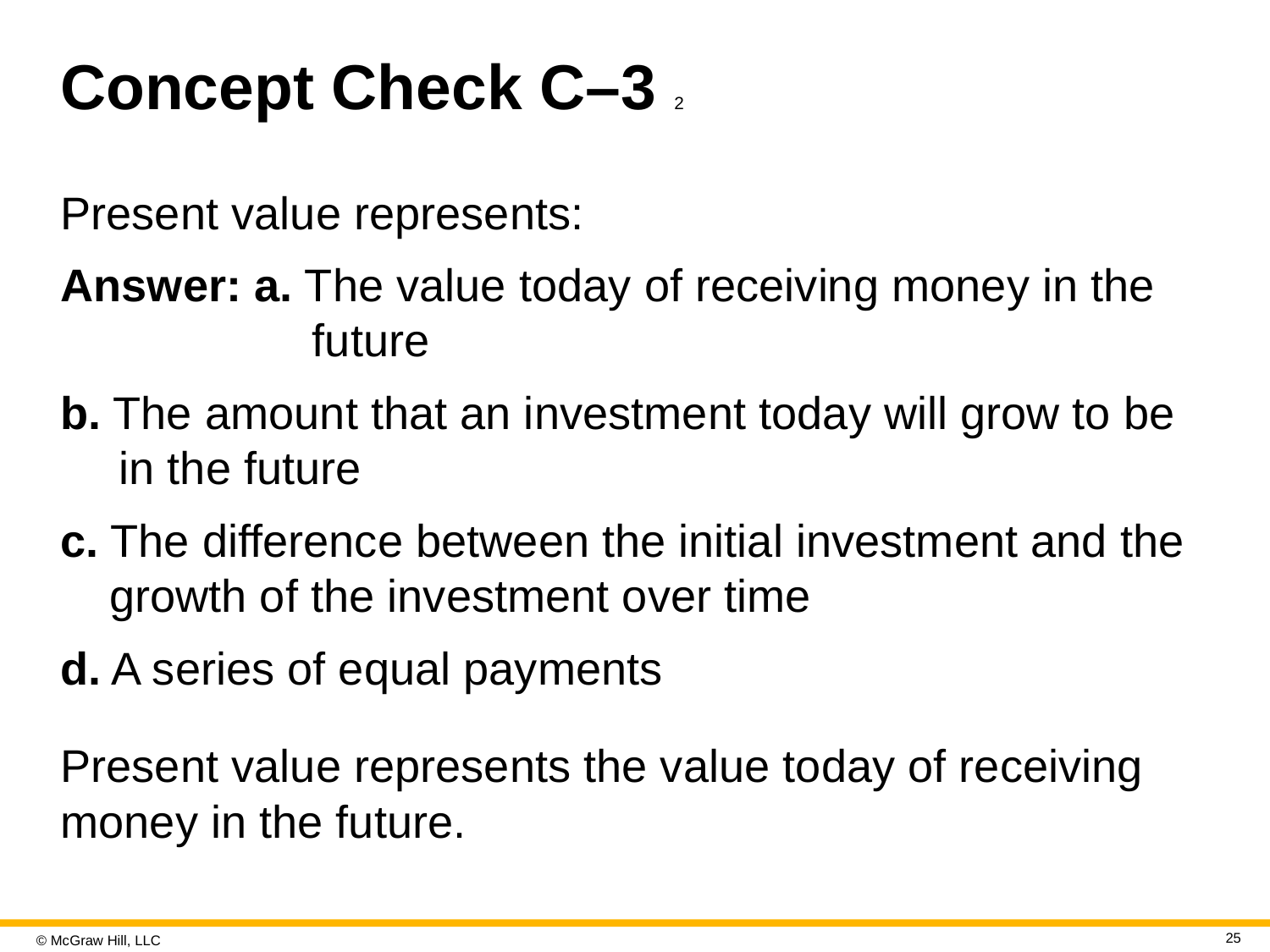

# Concept Check C–3 2
Present value represents:
Answer: a. The value today of receiving money in the future
b. The amount that an investment today will grow to be in the future
c. The difference between the initial investment and the growth of the investment over time
d. A series of equal payments
Present value represents the value today of receiving money in the future.
25